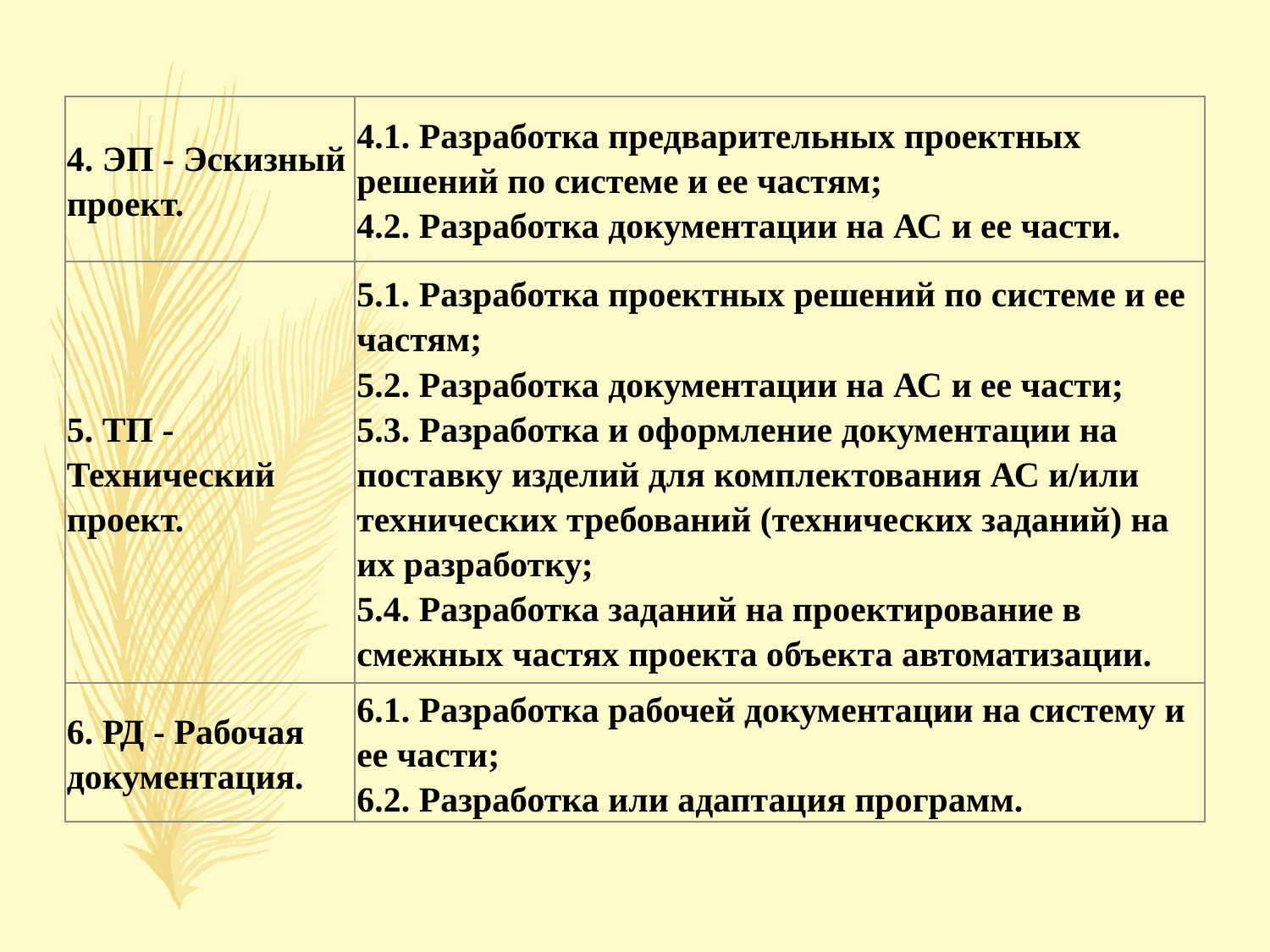

| 4. ЭП - Эскизный проект. | 4.1. Разработка предварительных проектных решений по системе и ее частям; 4.2. Разработка документации на АС и ее части. |
| --- | --- |
| 5. ТП - Технический проект. | 5.1. Разработка проектных решений по системе и ее частям; 5.2. Разработка документации на АС и ее части; 5.3. Разработка и оформление документации на поставку изделий для комплектования АС и/или технических требований (технических заданий) на их разработку; 5.4. Разработка заданий на проектирование в смежных частях проекта объекта автоматизации. |
| 6. РД - Рабочая документация. | 6.1. Разработка рабочей документации на систему и ее части; 6.2. Разработка или адаптация программ. |